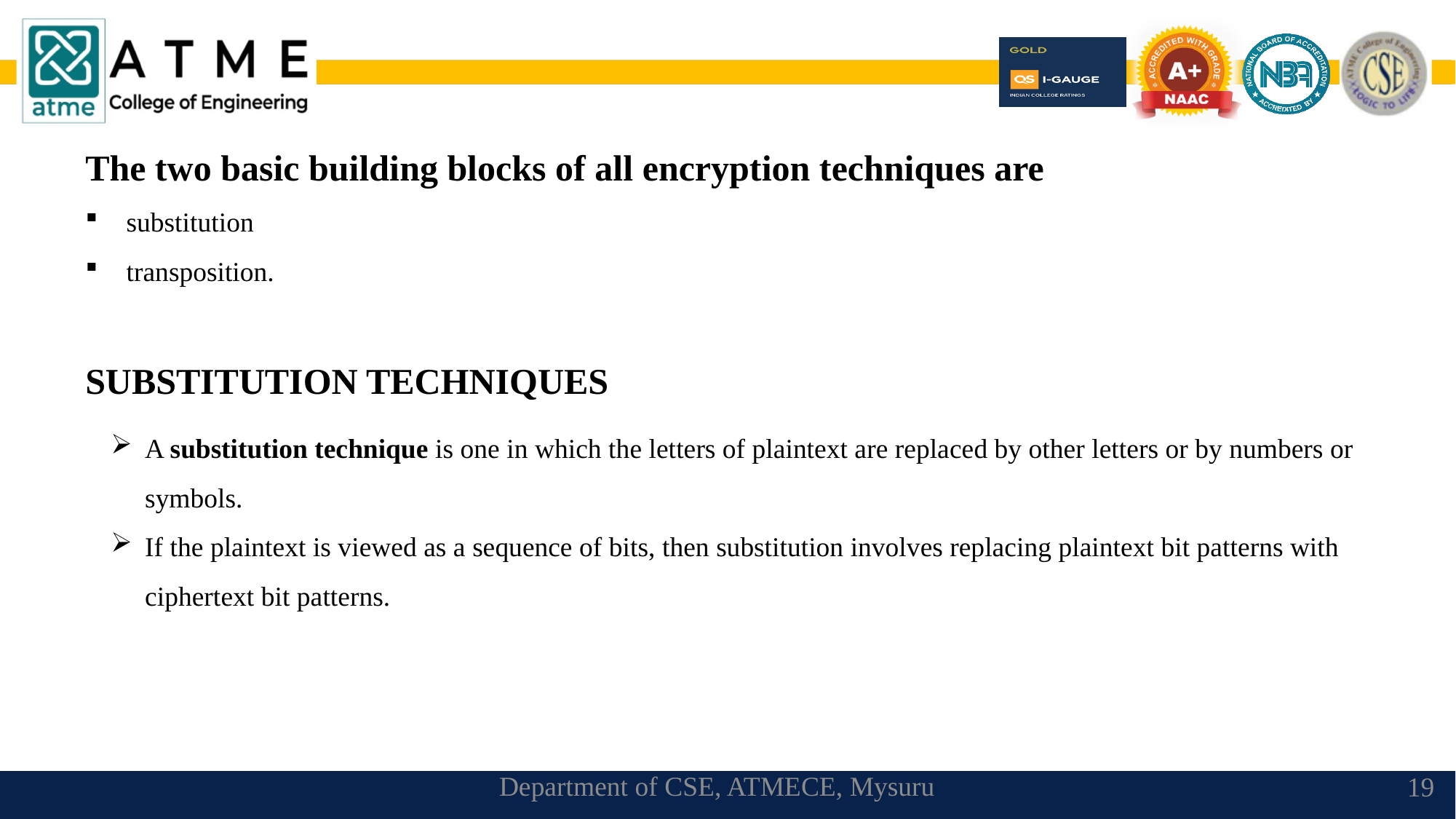

The two basic building blocks of all encryption techniques are
 substitution
 transposition.

SUBSTITUTION TECHNIQUES

A substitution technique is one in which the letters of plaintext are replaced by other letters or by numbers or symbols.
If the plaintext is viewed as a sequence of bits, then substitution involves replacing plaintext bit patterns with ciphertext bit patterns.

Department of CSE, ATMECE, Mysuru
19